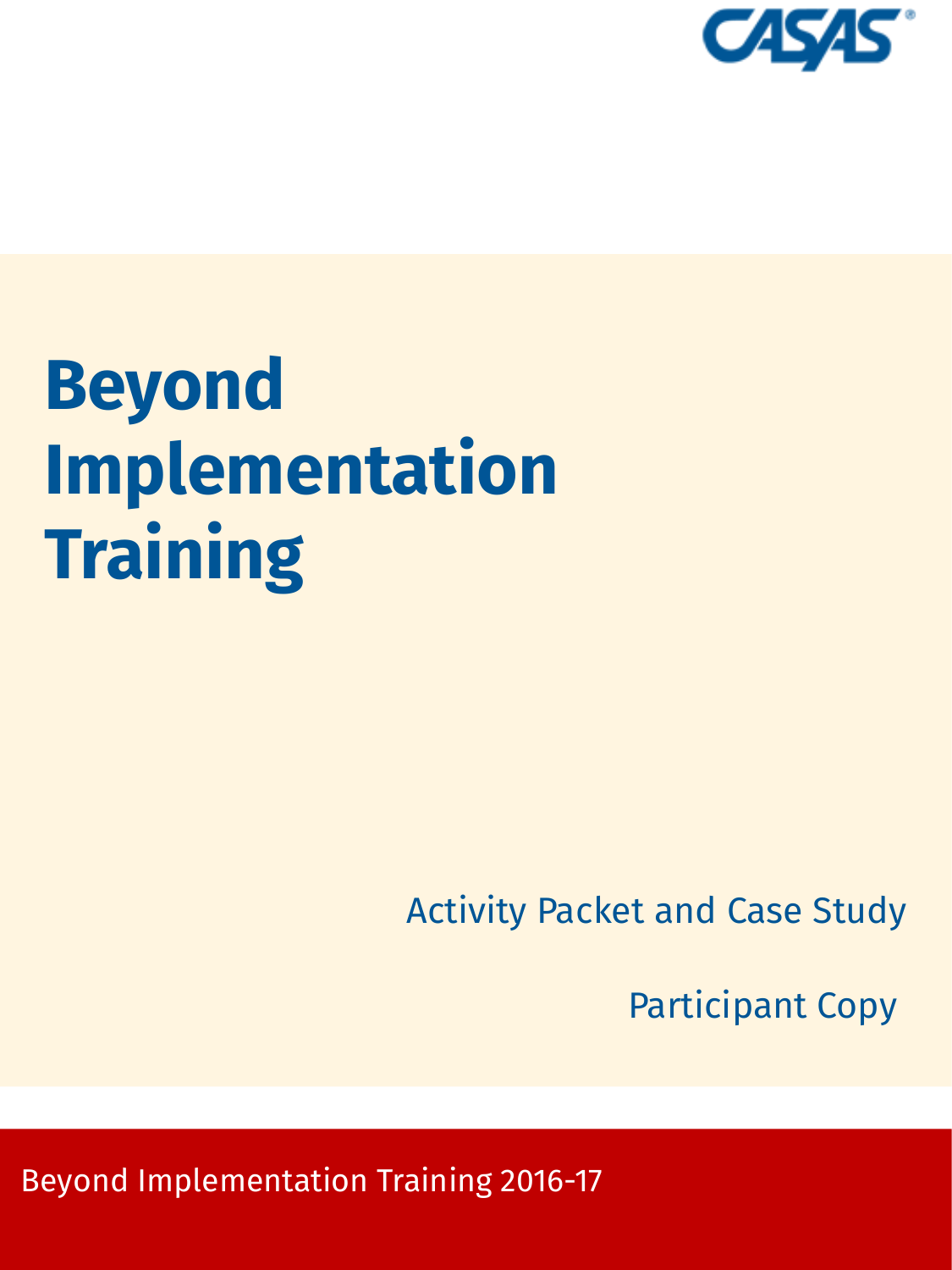

# Beyond Implementation Training

Activity Packet and Case Study
Participant Copy
Beyond Implementation Training 2016-17